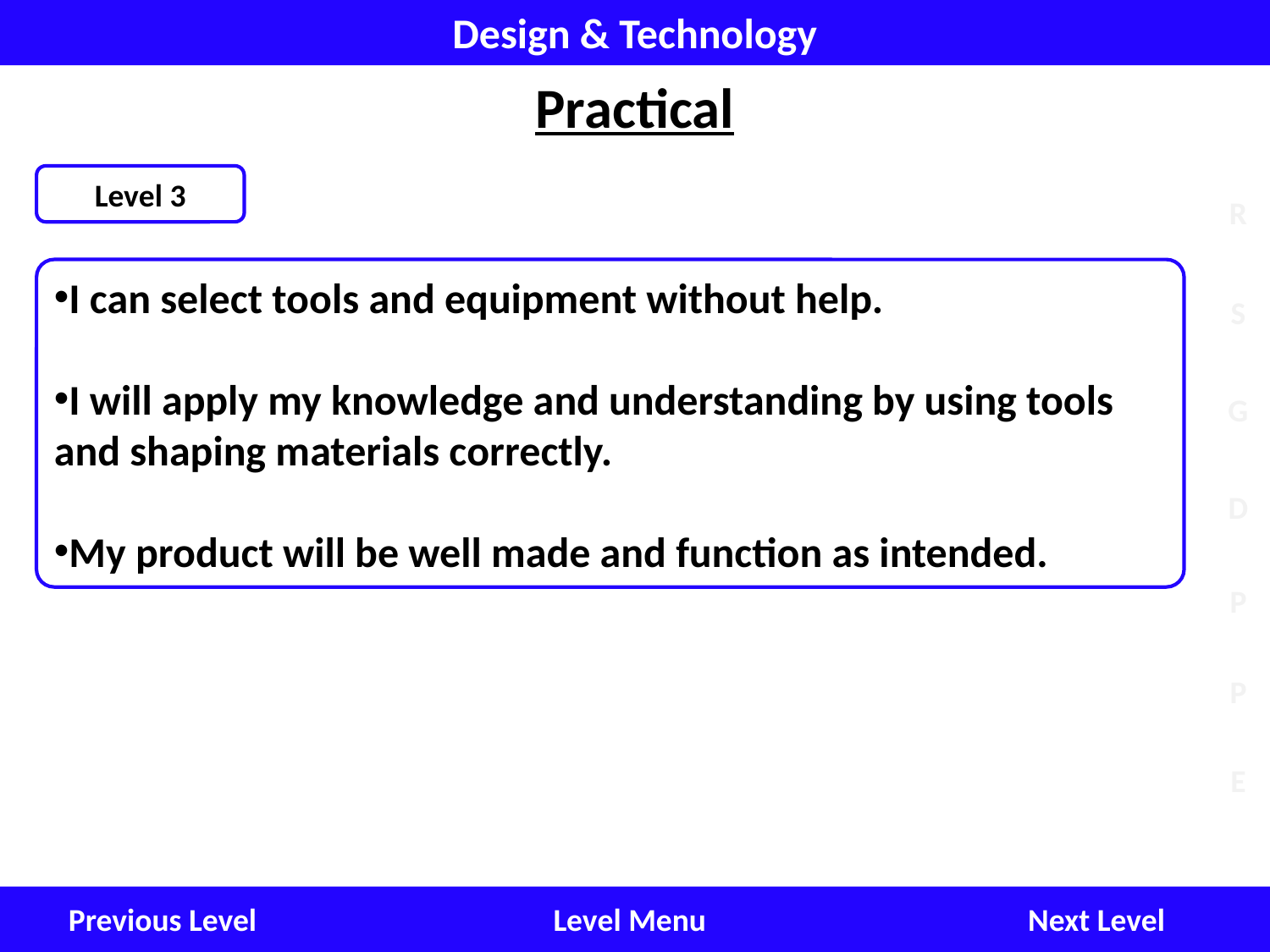

Design & Technology
Practical
Level 3
I can select tools and equipment without help.

I will apply my knowledge and understanding by using tools and shaping materials correctly.

My product will be well made and function as intended.

Next Level
Level Menu
Previous Level